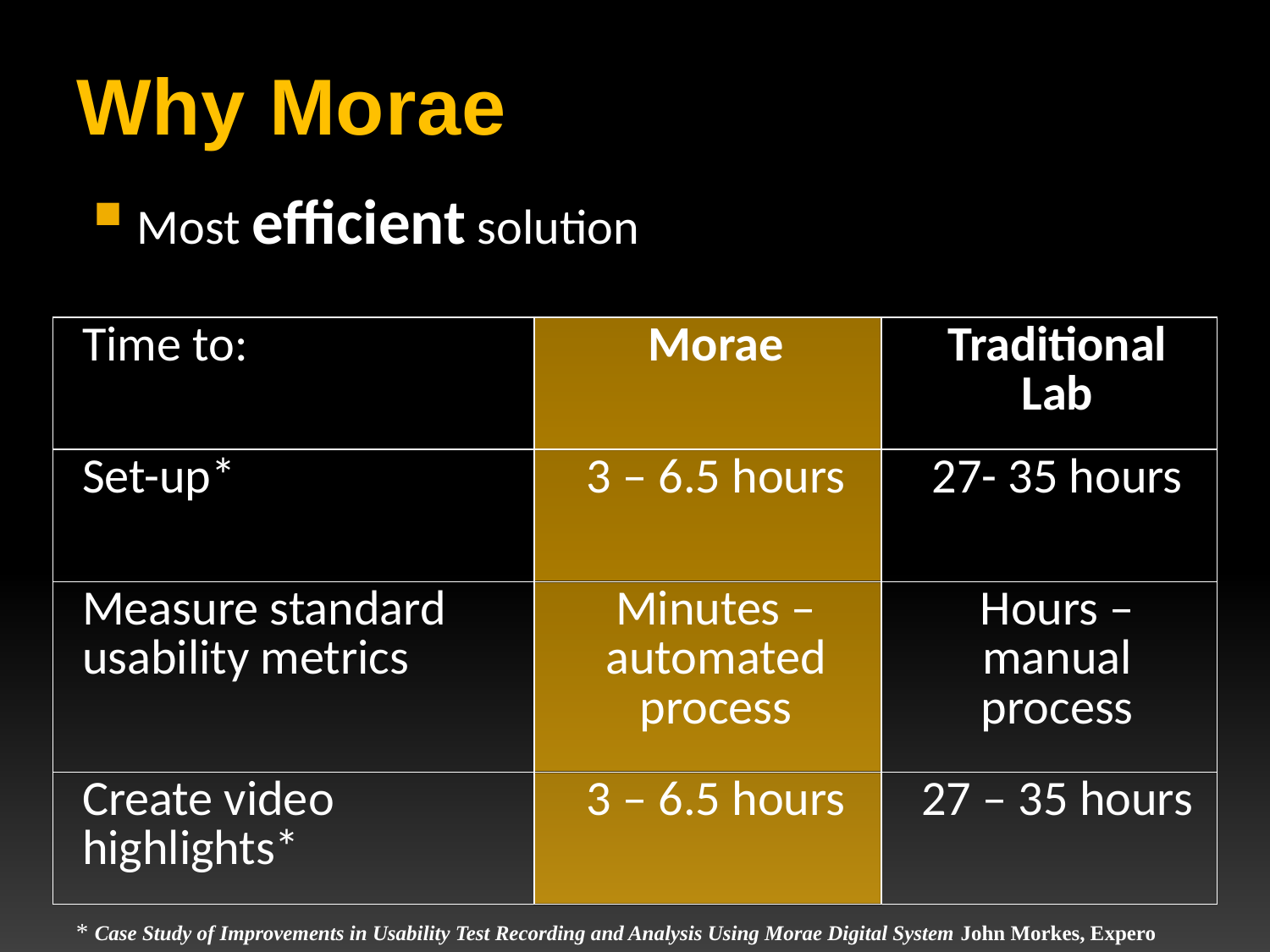

Why Morae
Most efficient solution

| Time to: | Morae | Traditional Lab |
| --- | --- | --- |
| Set-up\* | 3 – 6.5 hours | 27- 35 hours |
| Measure standard usability metrics | Minutes – automated process | Hours – manual process |
| Create video highlights\* | 3 – 6.5 hours | 27 – 35 hours |
* Case Study of Improvements in Usability Test Recording and Analysis Using Morae Digital System John Morkes, Expero